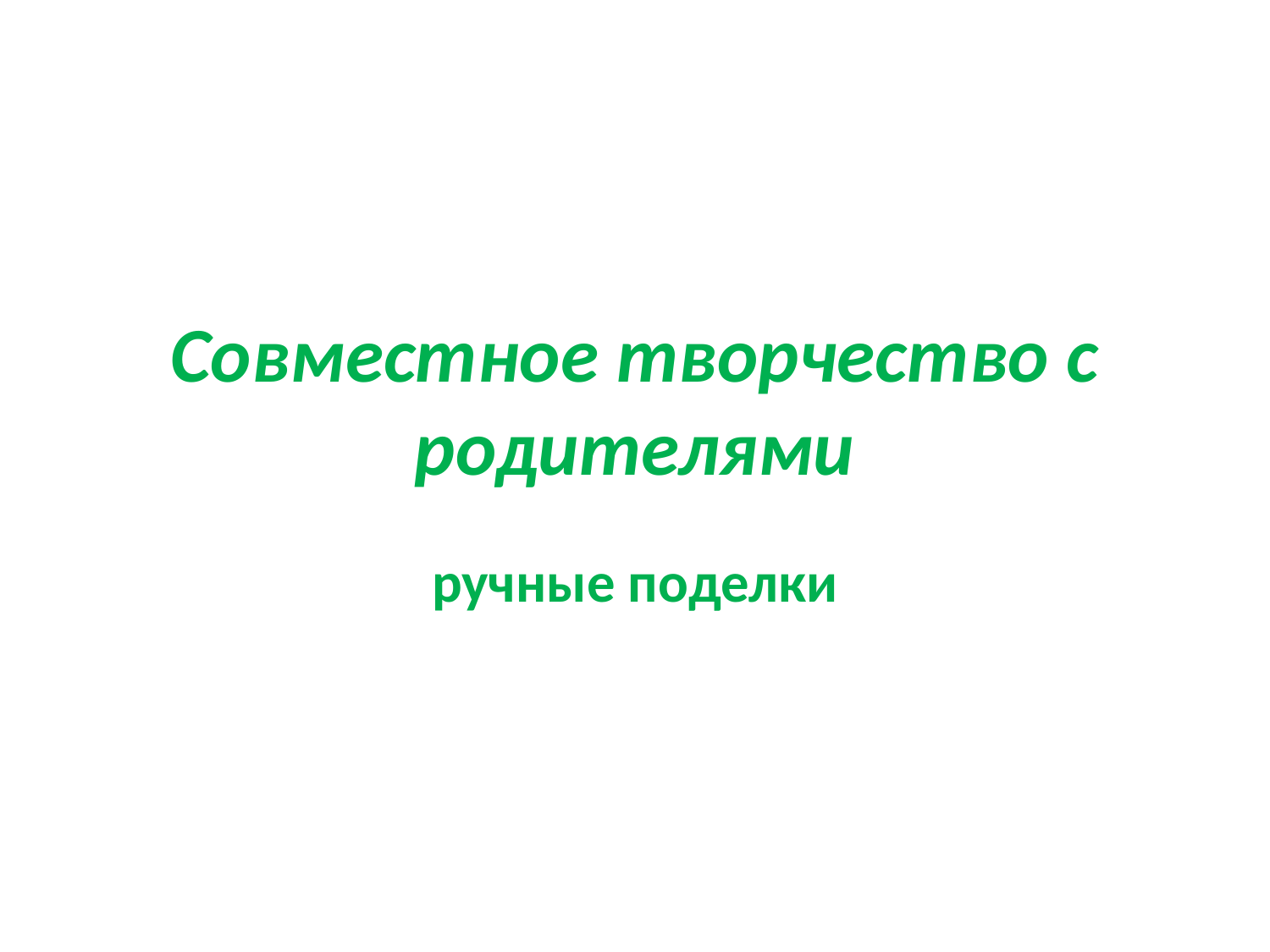

# Совместное творчество с родителями
ручные поделки